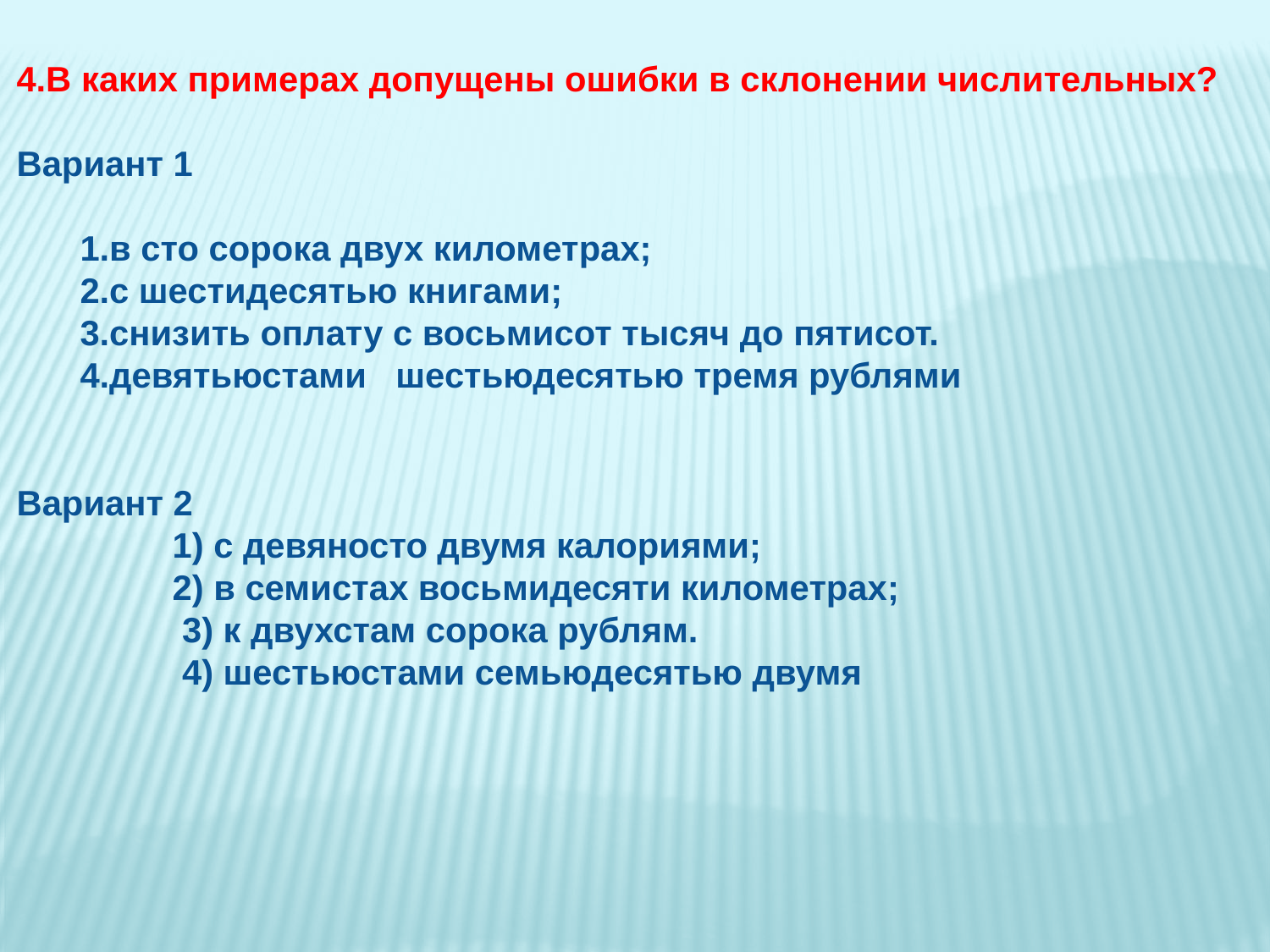

4.В каких примерах допущены ошибки в склонении числительных?

Вариант 1

в сто сорока двух километрах;
с шестидесятью книгами;
снизить оплату с восьмисот тысяч до пятисот.
девятьюстами   шестьюдесятью тремя рублями

Вариант 2
                1) с девяносто двумя калориями;
                2) в семистах восьмидесяти километрах;
                 3) к двухстам сорока рублям.
                 4) шестьюстами семьюдесятью двумя